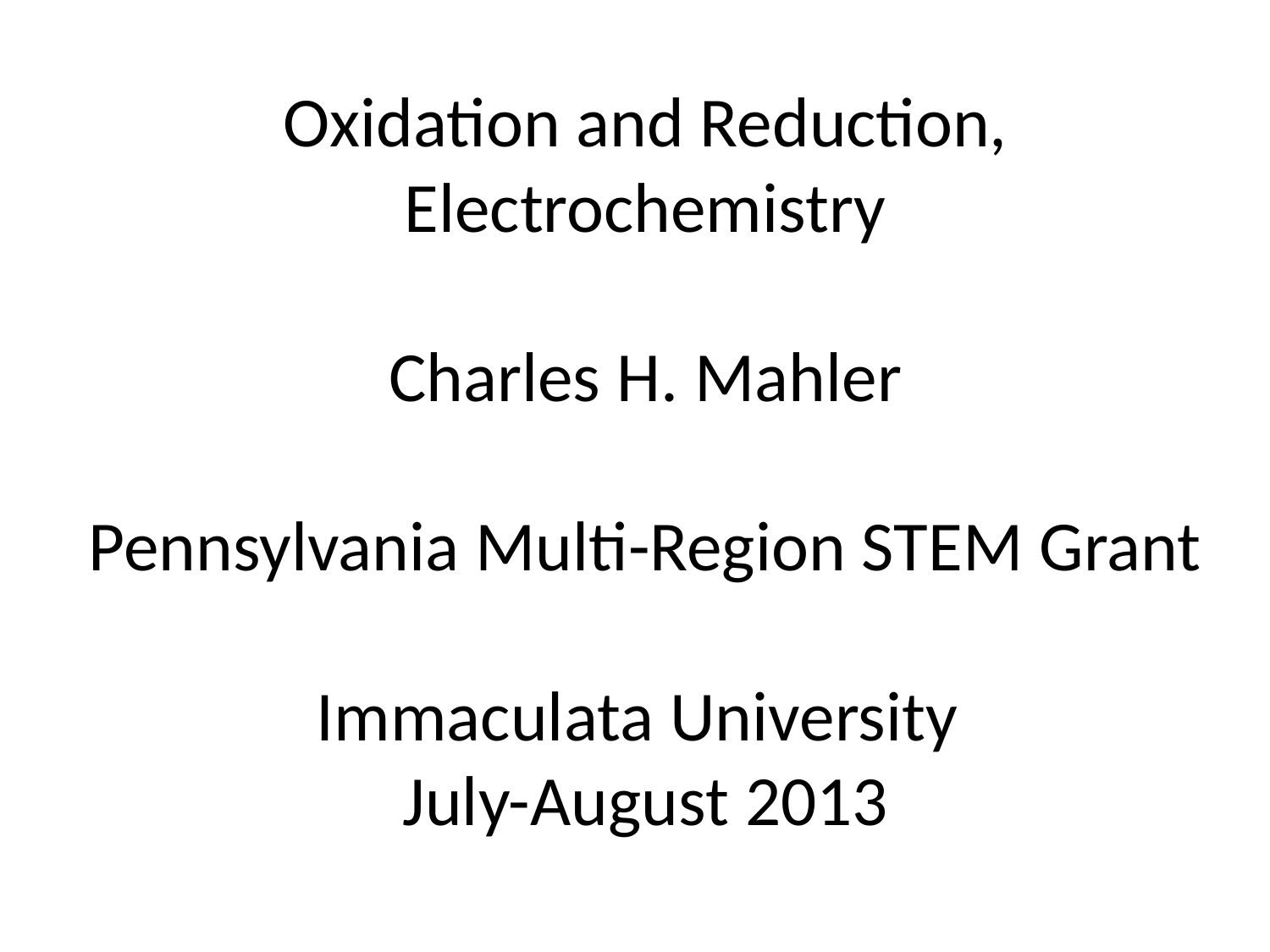

# Oxidation and Reduction, Electrochemistry Charles H. Mahler Pennsylvania Multi-Region STEM Grant Immaculata University July-August 2013